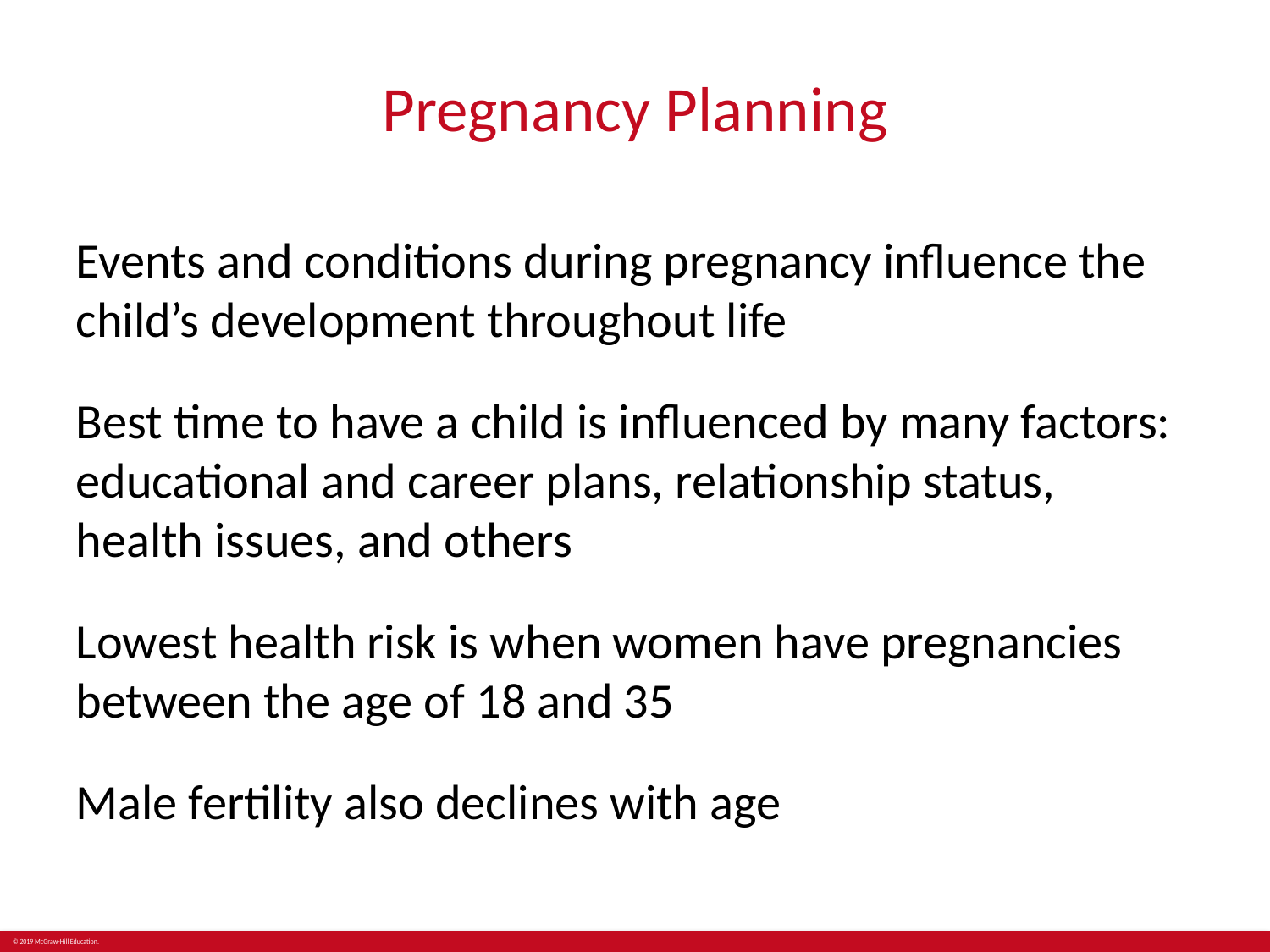

# Pregnancy Planning
Events and conditions during pregnancy influence the child’s development throughout life
Best time to have a child is influenced by many factors: educational and career plans, relationship status, health issues, and others
Lowest health risk is when women have pregnancies between the age of 18 and 35
Male fertility also declines with age